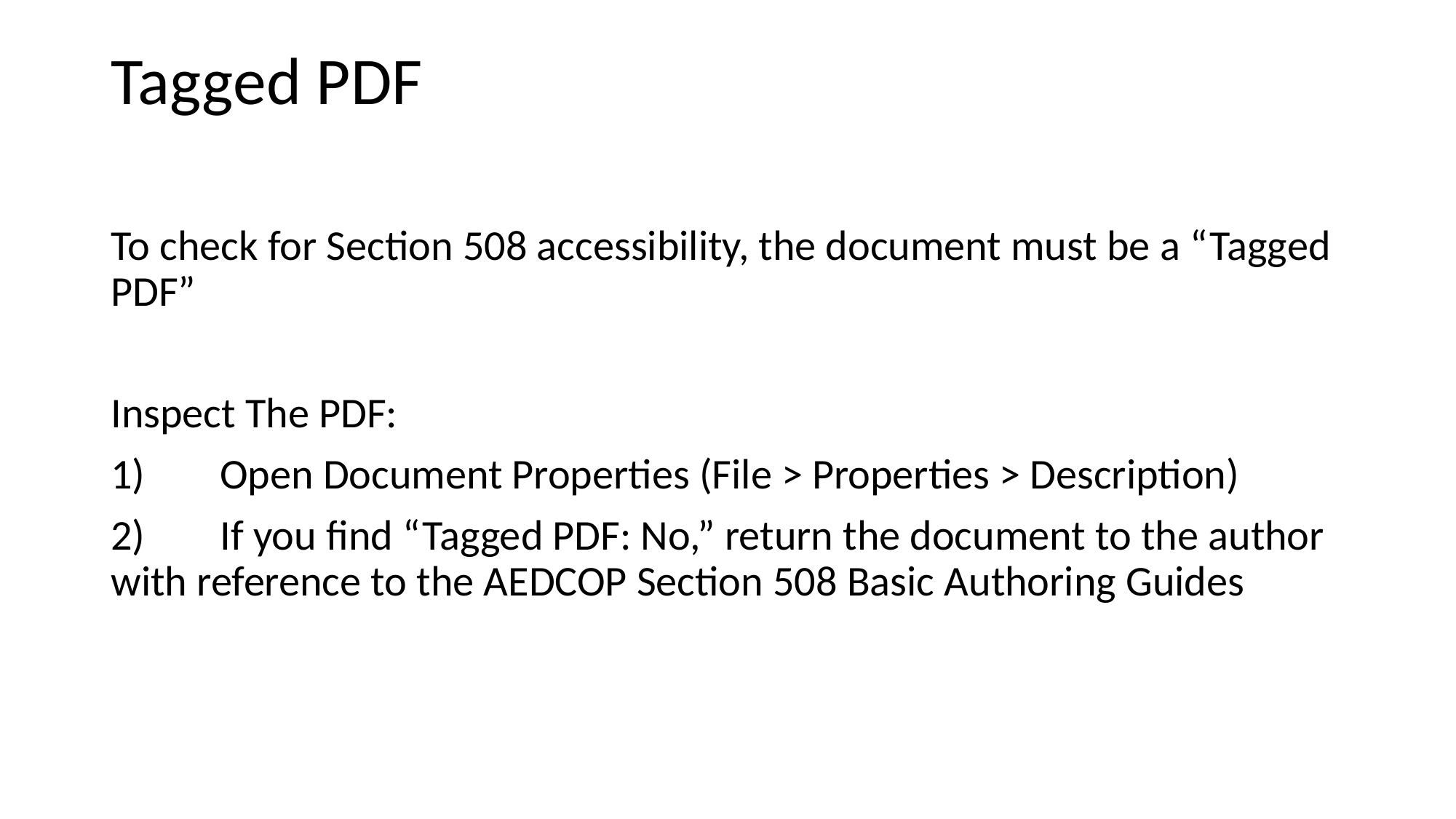

# Tagged PDF
To check for Section 508 accessibility, the document must be a “Tagged PDF”

Inspect The PDF:
1)	Open Document Properties (File > Properties > Description)
2)	If you find “Tagged PDF: No,” return the document to the author with reference to the AEDCOP Section 508 Basic Authoring Guides